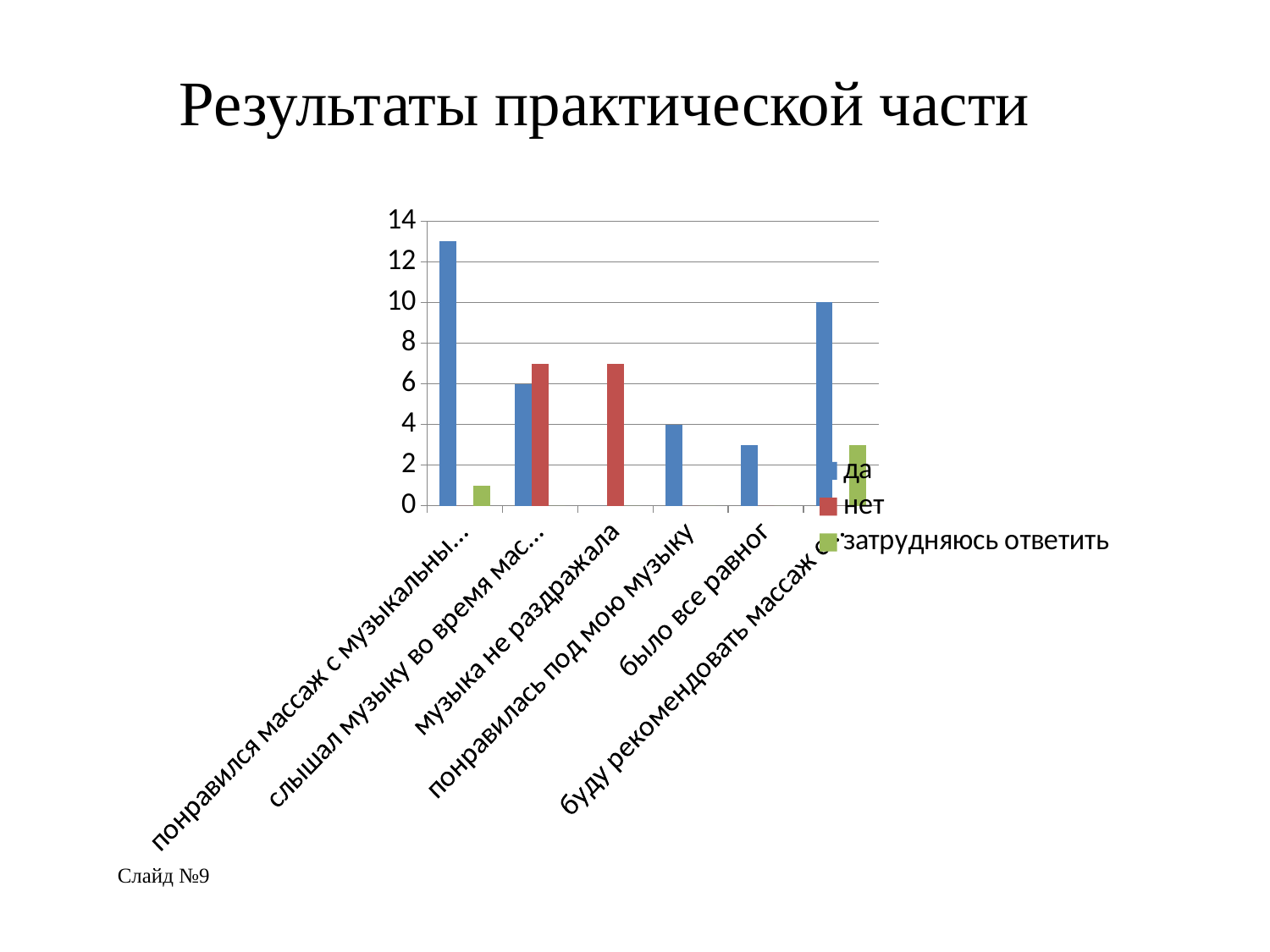

Результаты практической части

### Chart

| Category | да | нет | затрудняюсь ответить |
|---|---|---|---|
| понравился массаж с музыкальным сопровождением | 13.0 | 0.0 | 1.0 |
| слышал музыку во время массажа | 6.0 | 7.0 | 0.0 |
| музыка не раздражала | 0.0 | 7.0 | 0.0 |
| понравилась под мою музыку | 4.0 | 0.0 | 0.0 |
| было все равног | 3.0 | 0.0 | 0.0 |
| буду рекомендовать массаж с музыкой | 10.0 | 0.0 | 3.0 |
Слайд №9